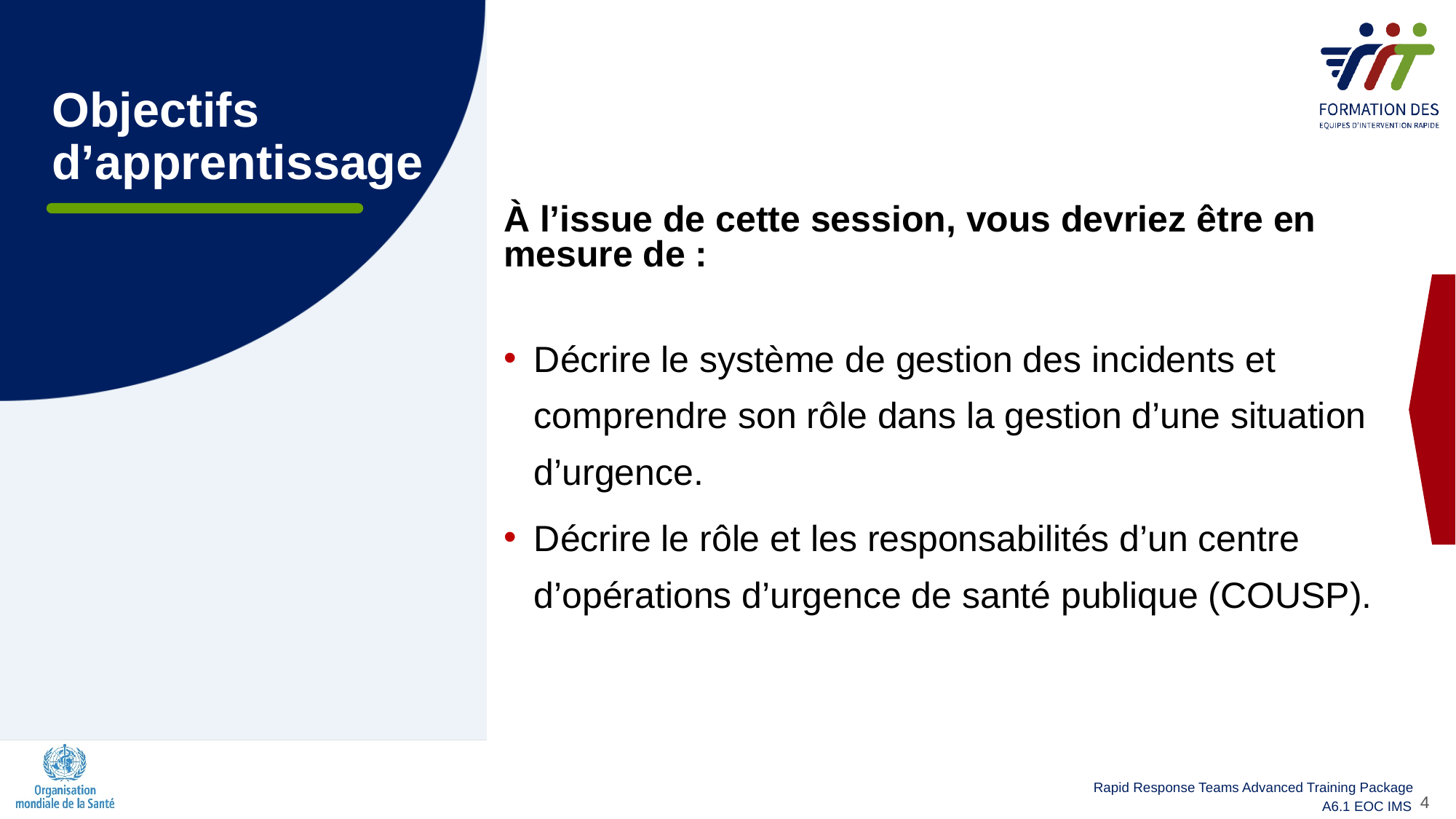

# Objectifs d’apprentissage
À l’issue de cette session, vous devriez être en mesure de :

Décrire le système de gestion des incidents et comprendre son rôle dans la gestion d’une situation d’urgence.
Décrire le rôle et les responsabilités d’un centre d’opérations d’urgence de santé publique (COUSP).

4